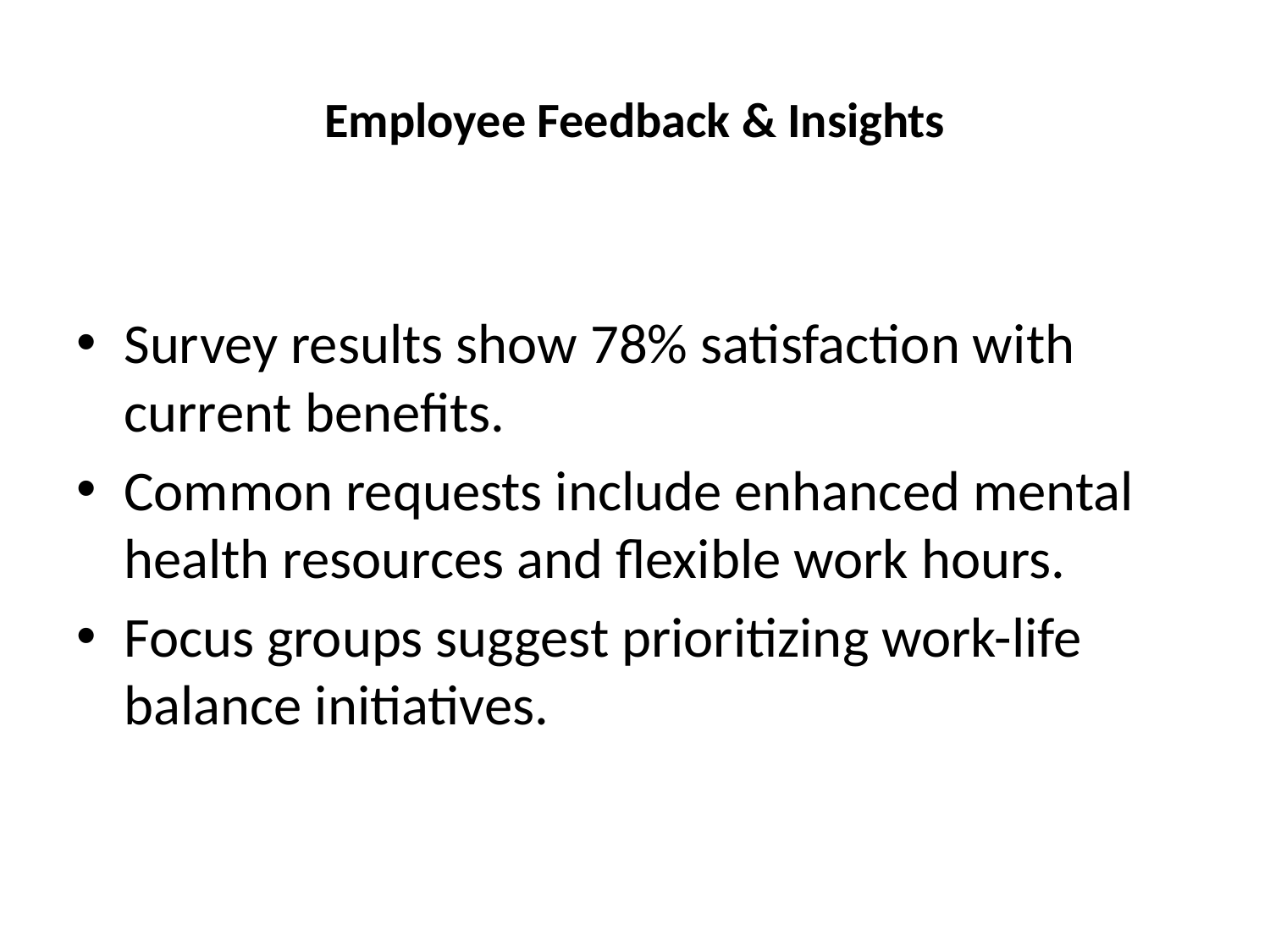

# Employee Feedback & Insights

Survey results show 78% satisfaction with current benefits.
Common requests include enhanced mental health resources and flexible work hours.
Focus groups suggest prioritizing work-life balance initiatives.